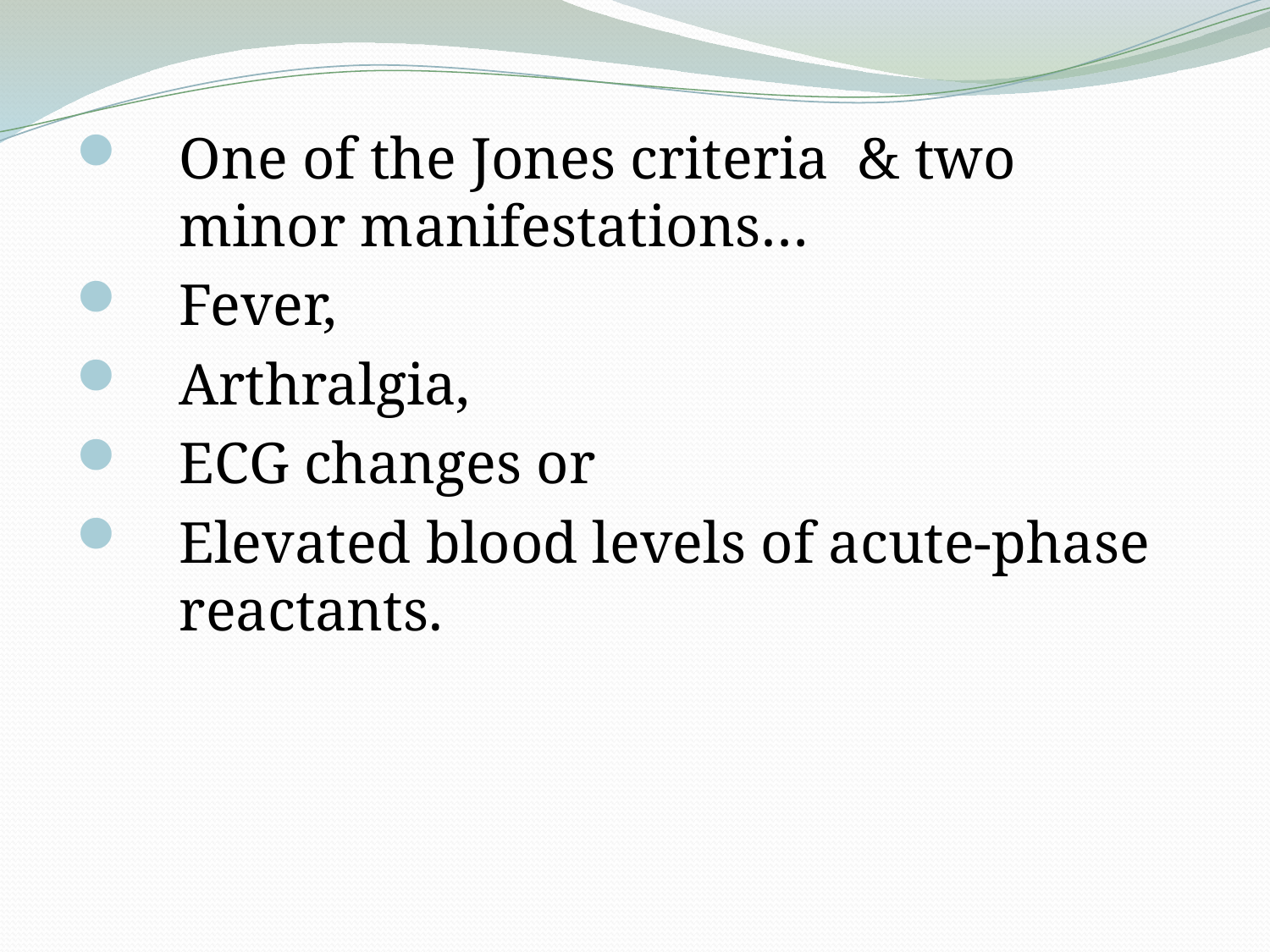

One of the Jones criteria  & two minor manifestations…
Fever,
Arthralgia,
ECG changes or
Elevated blood levels of acute-phase reactants.